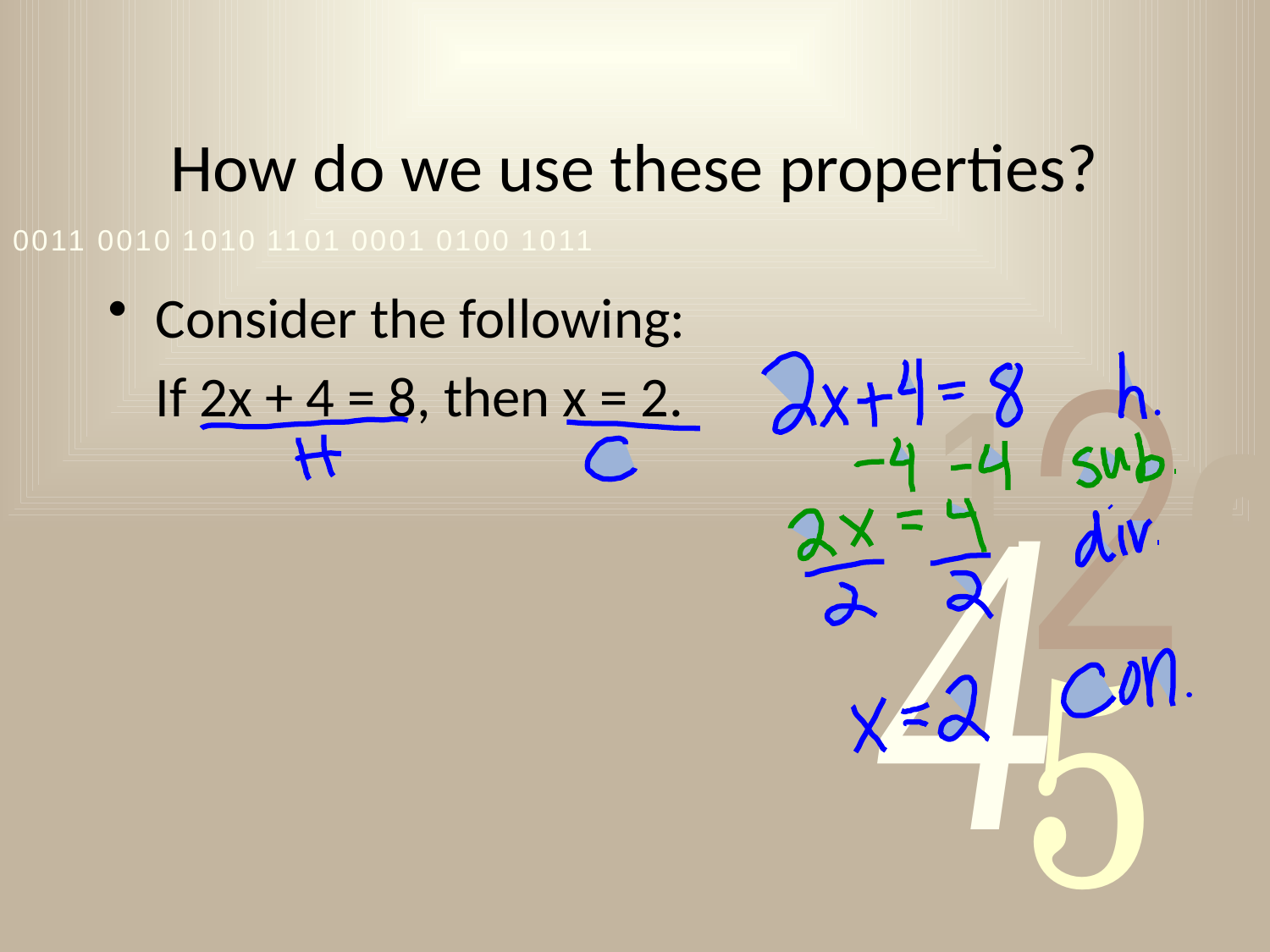

# How do we use these properties?
Consider the following:
	If 2x + 4 = 8, then x = 2.